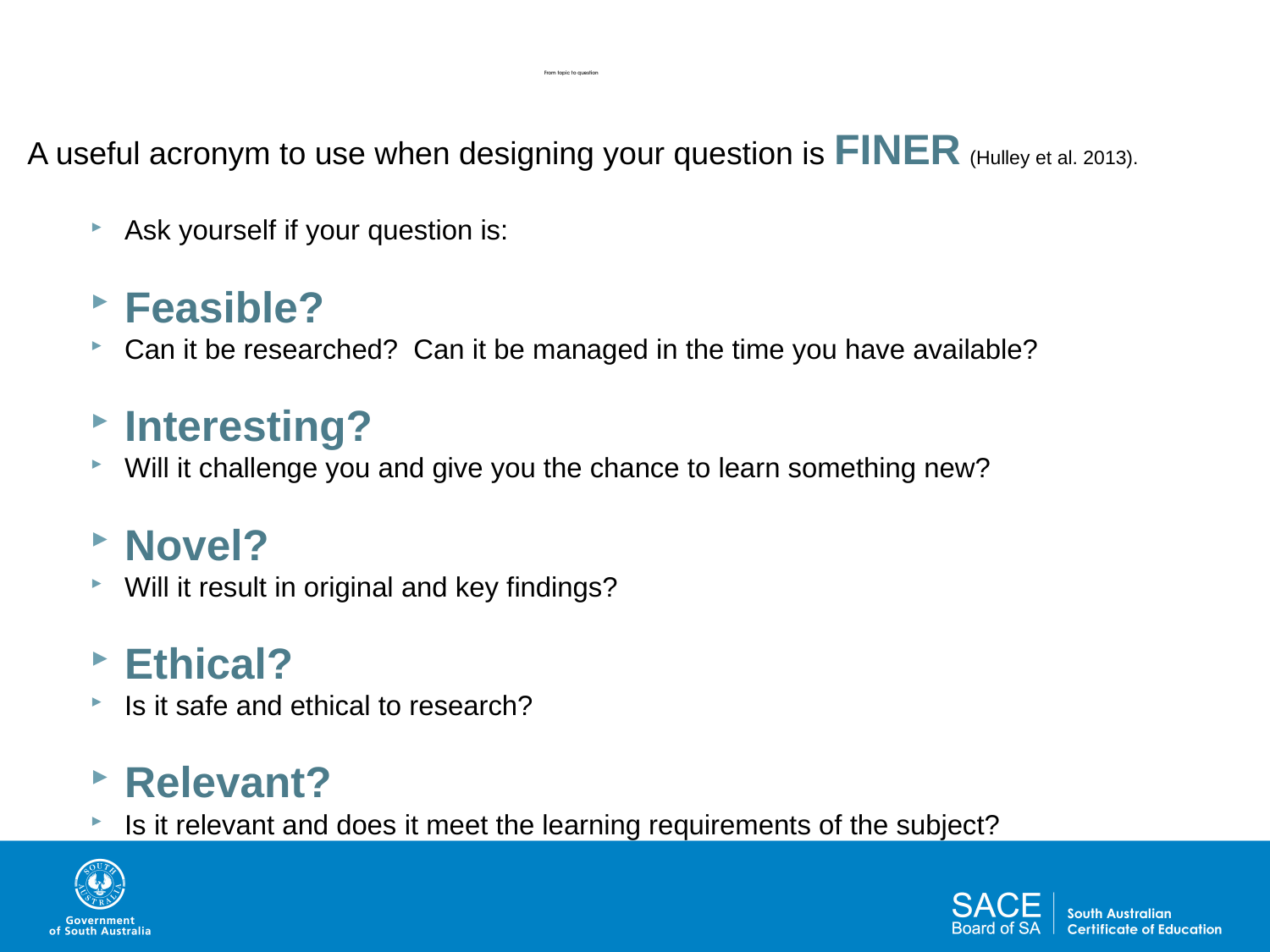

# From topic to question
A useful acronym to use when designing your question is FINER (Hulley et al. 2013).
Ask yourself if your question is:

Feasible?
Can it be researched?  Can it be managed in the time you have available?

Interesting?
Will it challenge you and give you the chance to learn something new?

Novel?
Will it result in original and key findings?

Ethical?
Is it safe and ethical to research?

Relevant?
Is it relevant and does it meet the learning requirements of the subject?